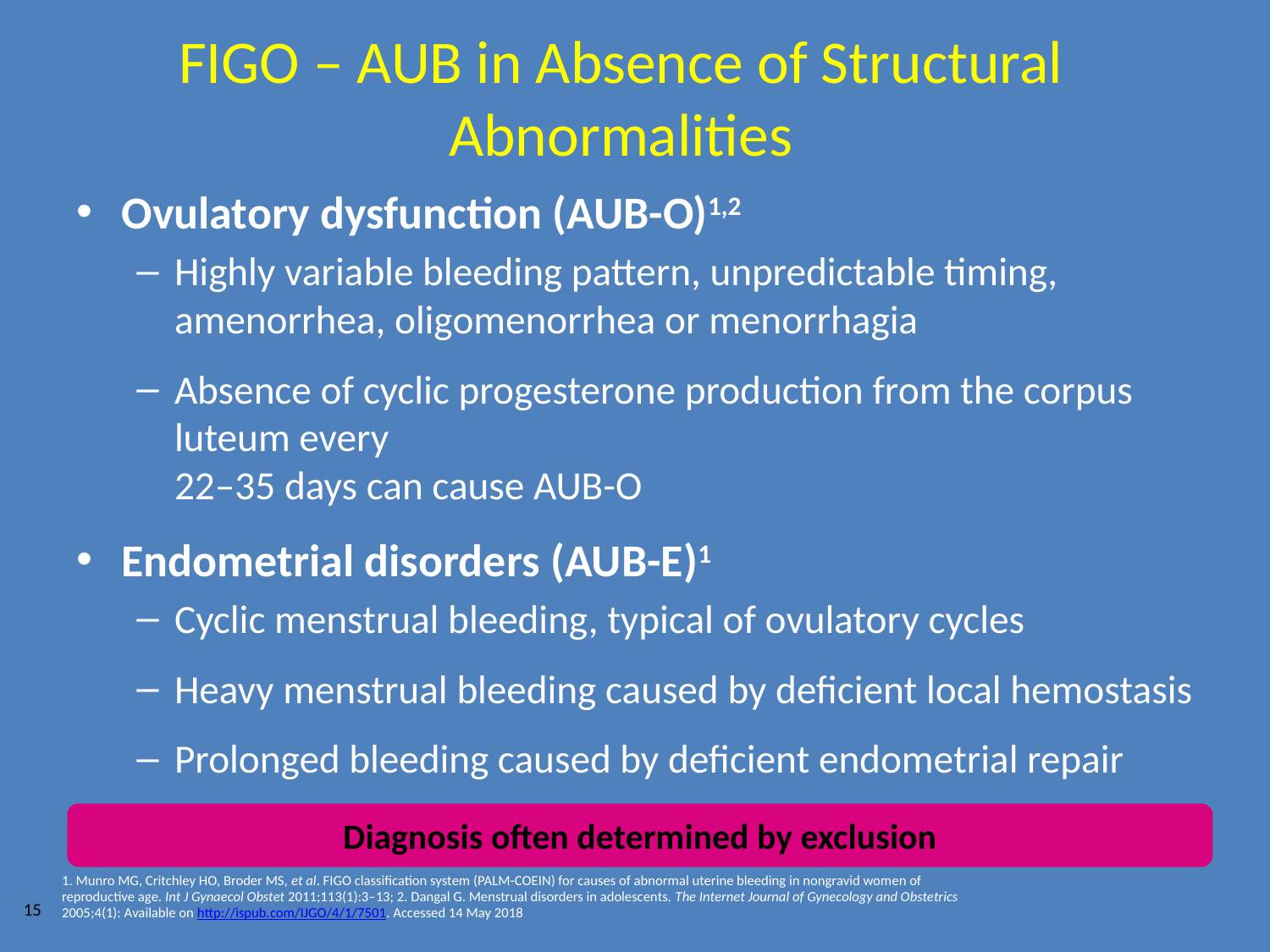

# FIGO – AUB in Absence of Structural Abnormalities
Ovulatory dysfunction (AUB-O)1,2
Highly variable bleeding pattern, unpredictable timing, amenorrhea, oligomenorrhea or menorrhagia
Absence of cyclic progesterone production from the corpus luteum every
22–35 days can cause AUB-O
Endometrial disorders (AUB-E)1
Cyclic menstrual bleeding, typical of ovulatory cycles
Heavy menstrual bleeding caused by deficient local hemostasis
Prolonged bleeding caused by deficient endometrial repair

Diagnosis often determined by exclusion
1. Munro MG, Critchley HO, Broder MS, et al. FIGO classification system (PALM-COEIN) for causes of abnormal uterine bleeding in nongravid women of reproductive age. Int J Gynaecol Obstet 2011;113(1):3–13; 2. Dangal G. Menstrual disorders in adolescents. The Internet Journal of Gynecology and Obstetrics 2005;4(1): Available on http://ispub.com/IJGO/4/1/7501. Accessed 14 May 2018
15